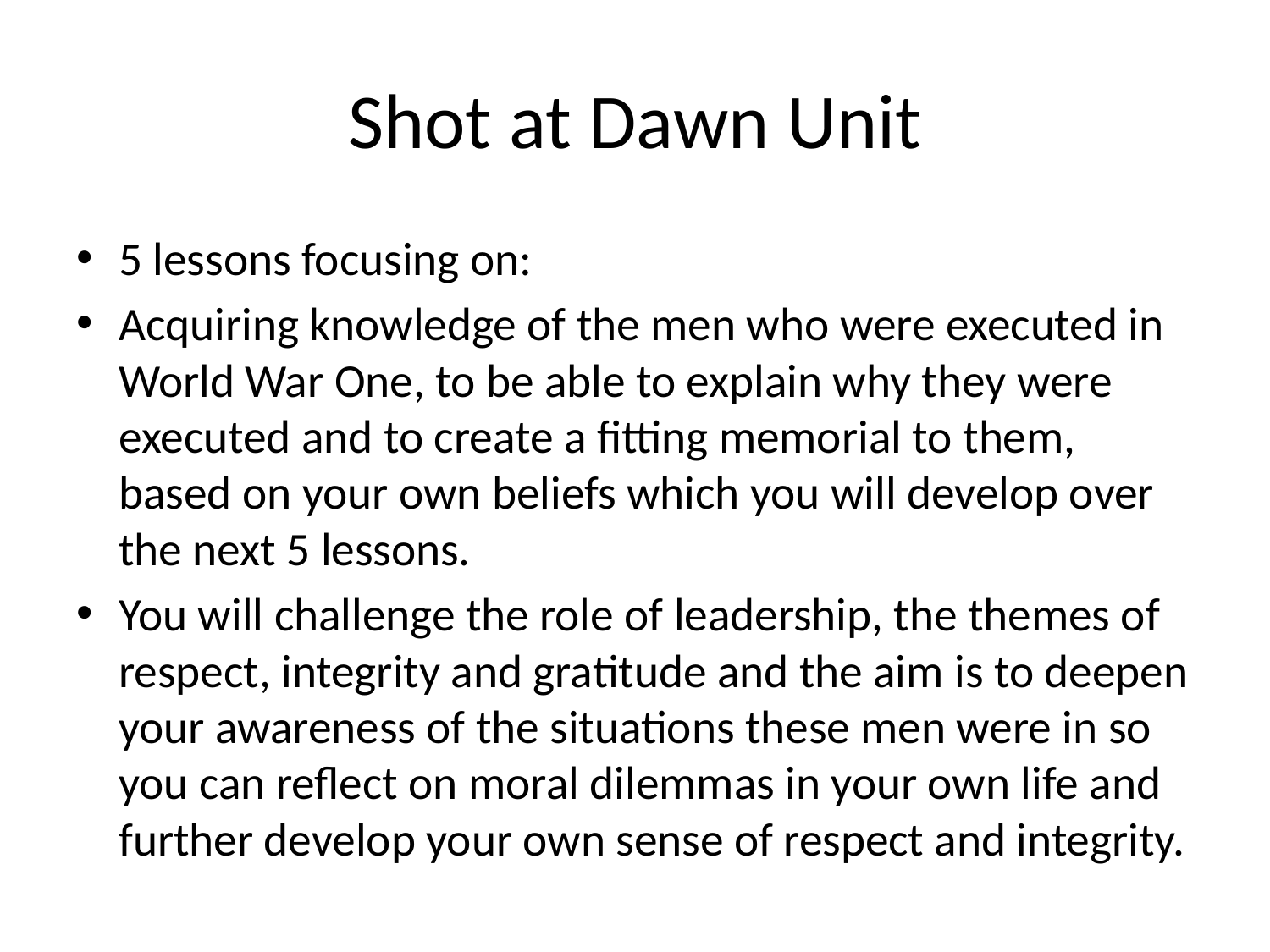

# Shot at Dawn Unit
5 lessons focusing on:
Acquiring knowledge of the men who were executed in World War One, to be able to explain why they were executed and to create a fitting memorial to them, based on your own beliefs which you will develop over the next 5 lessons.
You will challenge the role of leadership, the themes of respect, integrity and gratitude and the aim is to deepen your awareness of the situations these men were in so you can reflect on moral dilemmas in your own life and further develop your own sense of respect and integrity.